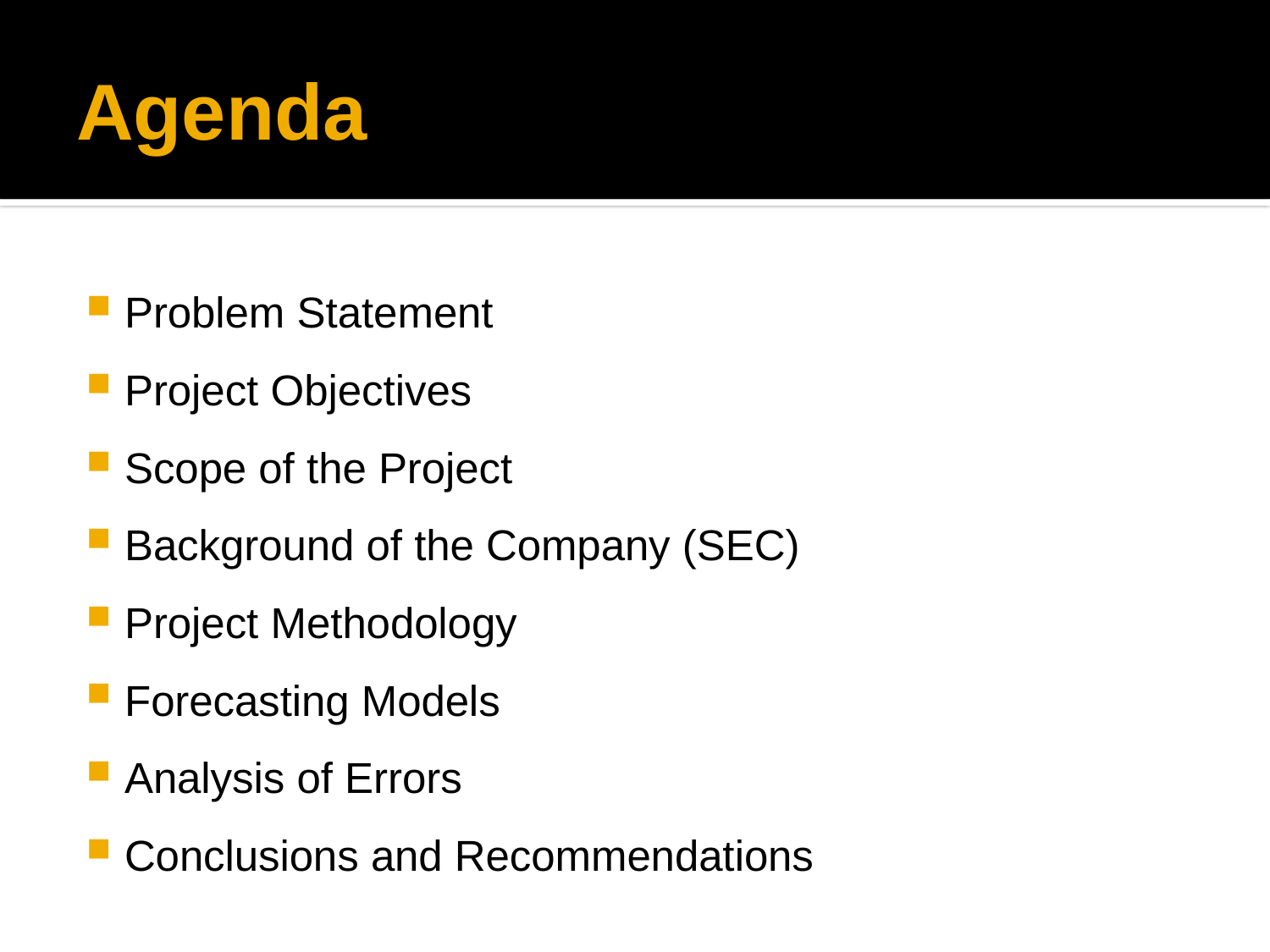

# Agenda
Problem Statement
Project Objectives
Scope of the Project
Background of the Company (SEC)
Project Methodology
Forecasting Models
Analysis of Errors
Conclusions and Recommendations